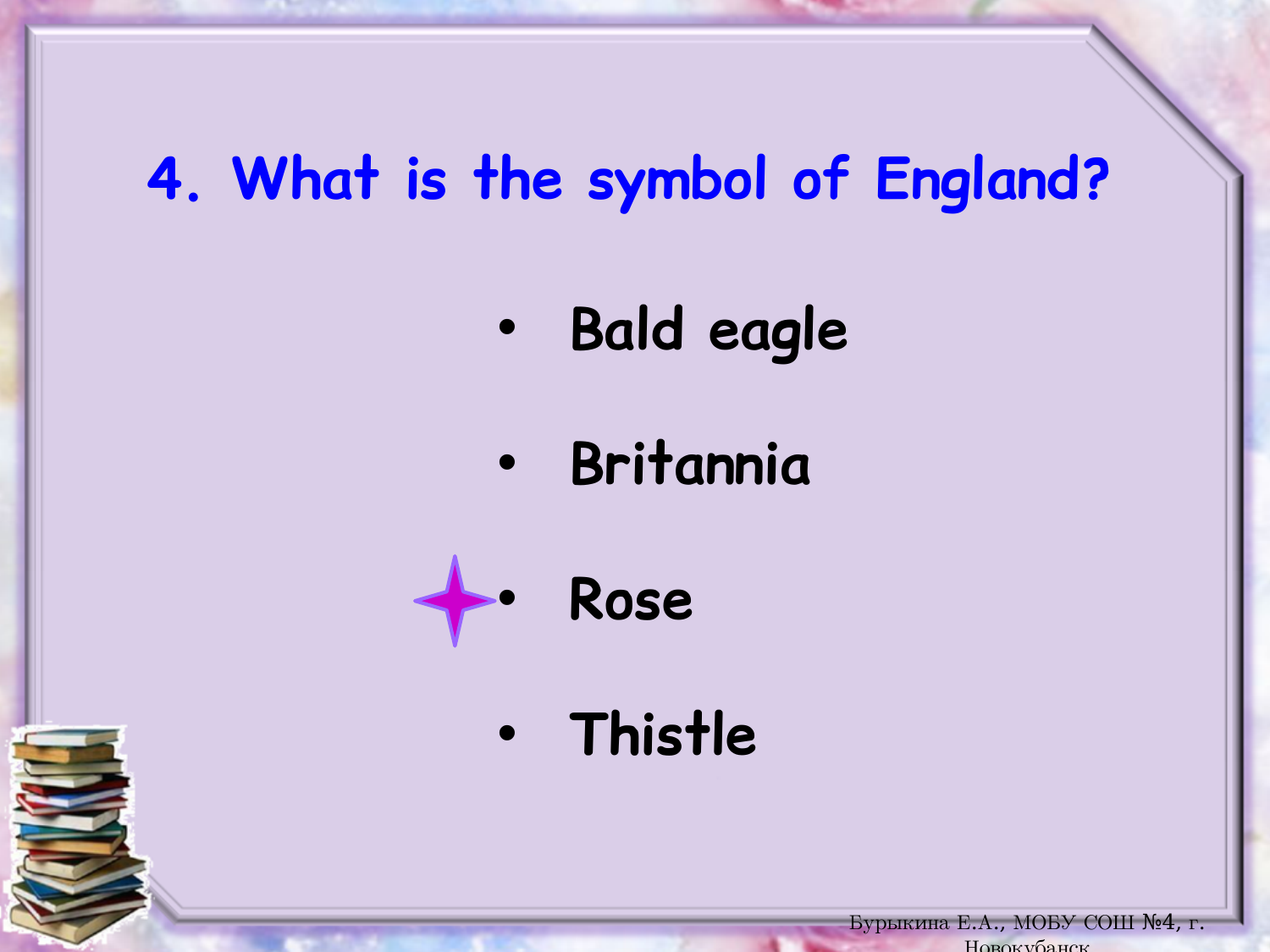

4. What is the symbol of England?
Bald eagle

Britannia

Rose

Thistle

Бурыкина Е.А., МОБУ СОШ №4, г. Новокубанск